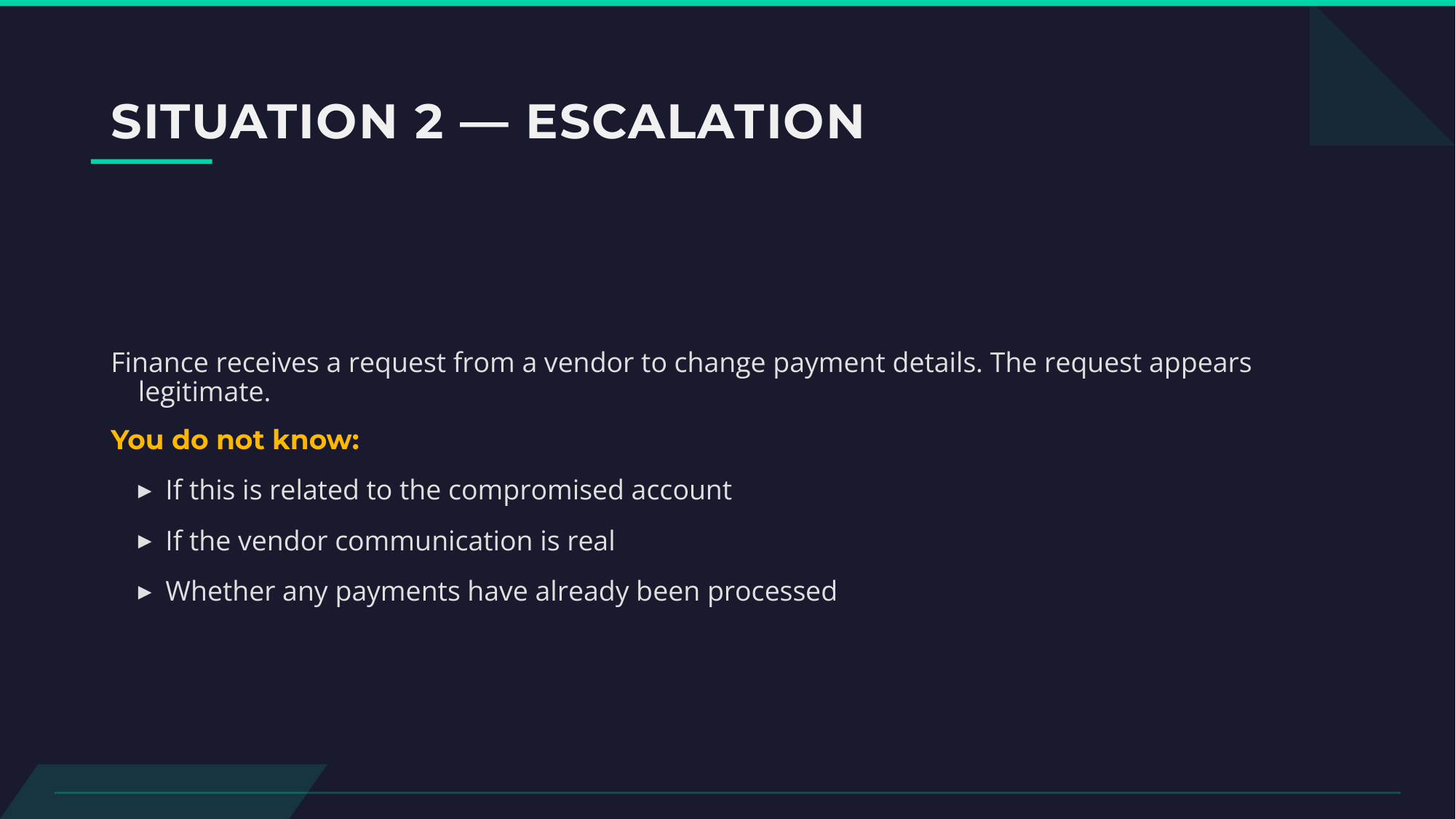

# SITUATION 2 — ESCALATION

Finance receives a request from a vendor to change payment details. The request appears legitimate.
You do not know:
If this is related to the compromised account
If the vendor communication is real
Whether any payments have already been processed